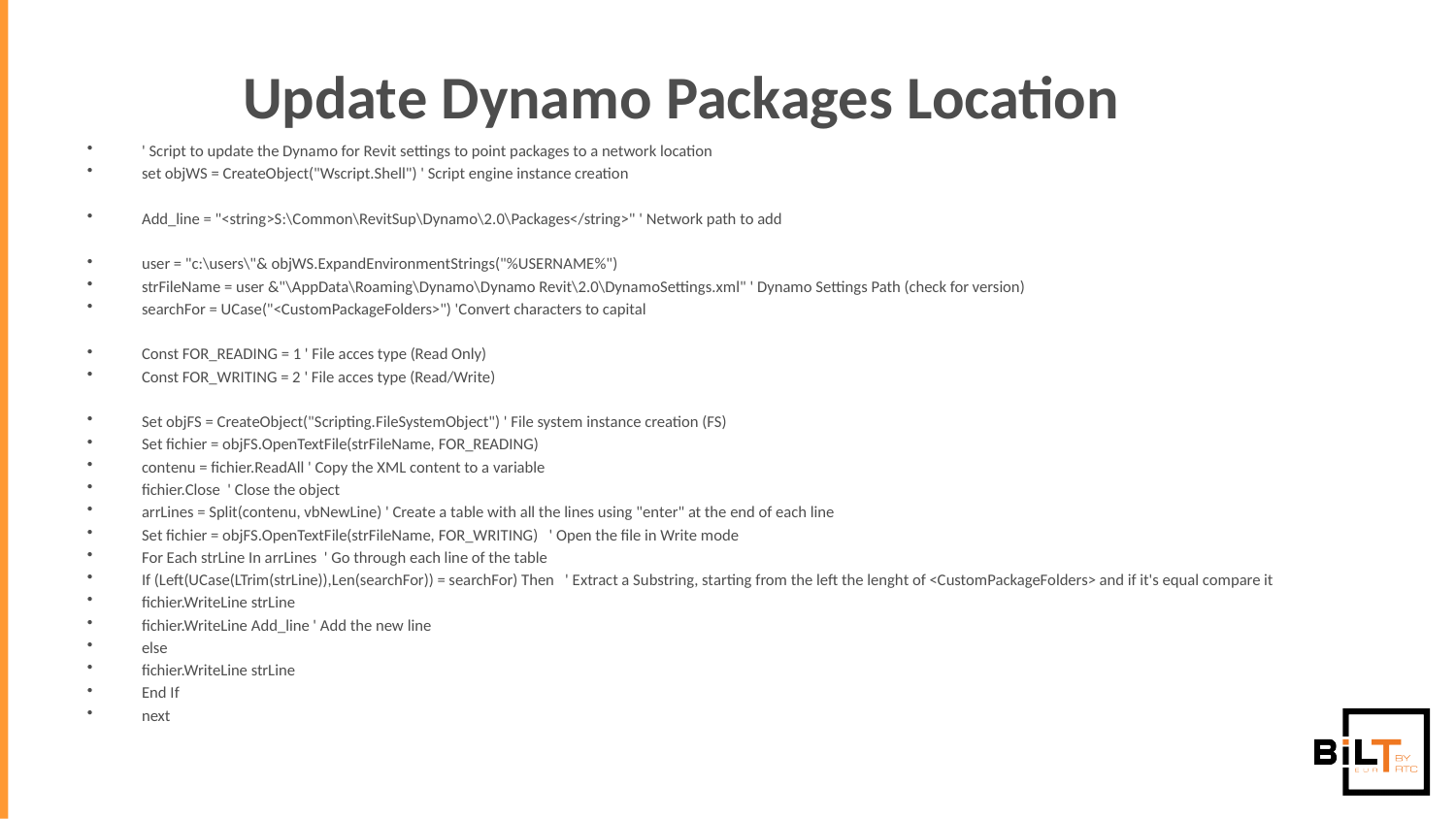

# Update Dynamo Packages Location
' Script to update the Dynamo for Revit settings to point packages to a network location
set objWS = CreateObject("Wscript.Shell") ' Script engine instance creation

Add_line = "<string>S:\Common\RevitSup\Dynamo\2.0\Packages</string>" ' Network path to add

user = "c:\users\"& objWS.ExpandEnvironmentStrings("%USERNAME%")
strFileName = user &"\AppData\Roaming\Dynamo\Dynamo Revit\2.0\DynamoSettings.xml" ' Dynamo Settings Path (check for version)
searchFor = UCase("<CustomPackageFolders>") 'Convert characters to capital

Const FOR_READING = 1 ' File acces type (Read Only)
Const FOR_WRITING = 2 ' File acces type (Read/Write)

Set objFS = CreateObject("Scripting.FileSystemObject") ' File system instance creation (FS)
Set fichier = objFS.OpenTextFile(strFileName, FOR_READING)
contenu = fichier.ReadAll ' Copy the XML content to a variable
fichier.Close  ' Close the object
arrLines = Split(contenu, vbNewLine) ' Create a table with all the lines using "enter" at the end of each line
Set fichier = objFS.OpenTextFile(strFileName, FOR_WRITING)   ' Open the file in Write mode
For Each strLine In arrLines  ' Go through each line of the table
If (Left(UCase(LTrim(strLine)),Len(searchFor)) = searchFor) Then   ' Extract a Substring, starting from the left the lenght of <CustomPackageFolders> and if it's equal compare it
fichier.WriteLine strLine
fichier.WriteLine Add_line ' Add the new line
else
fichier.WriteLine strLine
End If
next